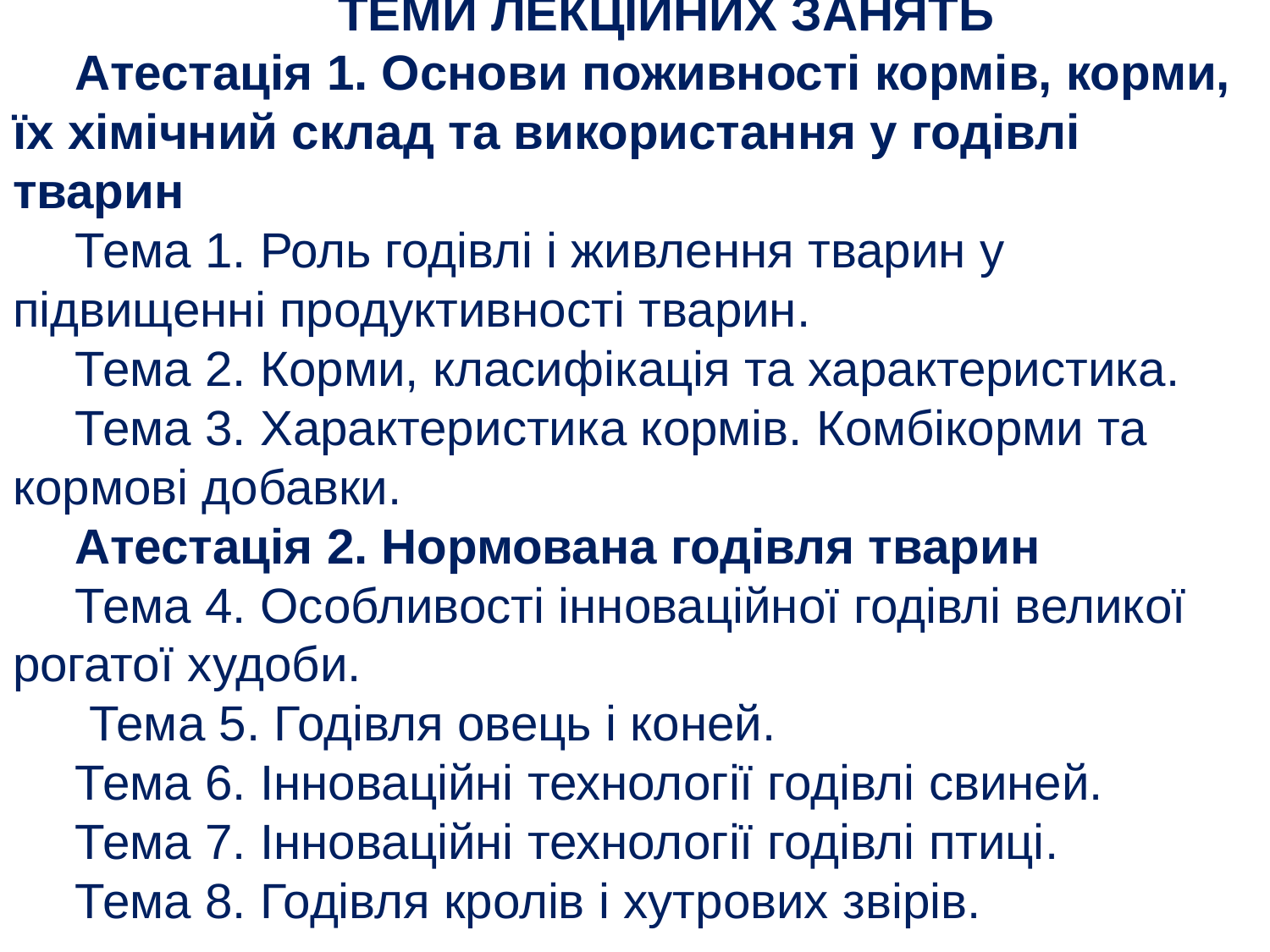

ТЕМИ ЛЕКЦІЙНИХ ЗАНЯТЬ
Атестація 1. Основи поживності кормів, корми, їх хімічний склад та використання у годівлі тварин
Тема 1. Роль годівлі і живлення тварин у підвищенні продуктивності тварин.
Тема 2. Корми, класифікація та характеристика.
Тема 3. Характеристика кормів. Комбікорми та кормові добавки.
Атестація 2. Нормована годівля тварин
Тема 4. Особливості інноваційної годівлі великої рогатої худоби.
 Тема 5. Годівля овець і коней.
Тема 6. Інноваційні технології годівлі свиней.
Тема 7. Інноваційні технології годівлі птиці.
Тема 8. Годівля кролів і хутрових звірів.